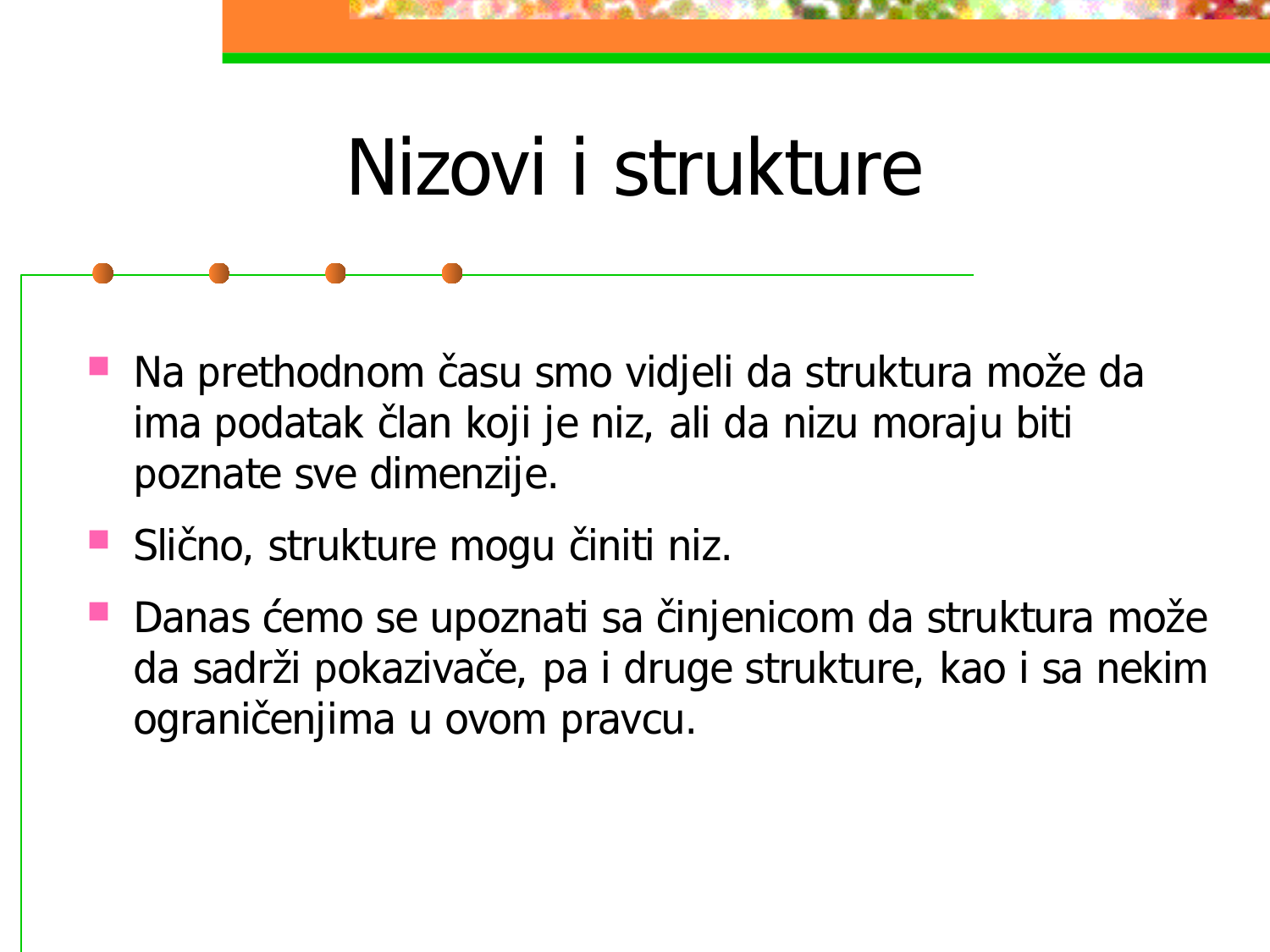

# Nizovi i strukture
Na prethodnom času smo vidjeli da struktura može da ima podatak član koji je niz, ali da nizu moraju biti poznate sve dimenzije.
Slično, strukture mogu činiti niz.
Danas ćemo se upoznati sa činjenicom da struktura može da sadrži pokazivače, pa i druge strukture, kao i sa nekim ograničenjima u ovom pravcu.